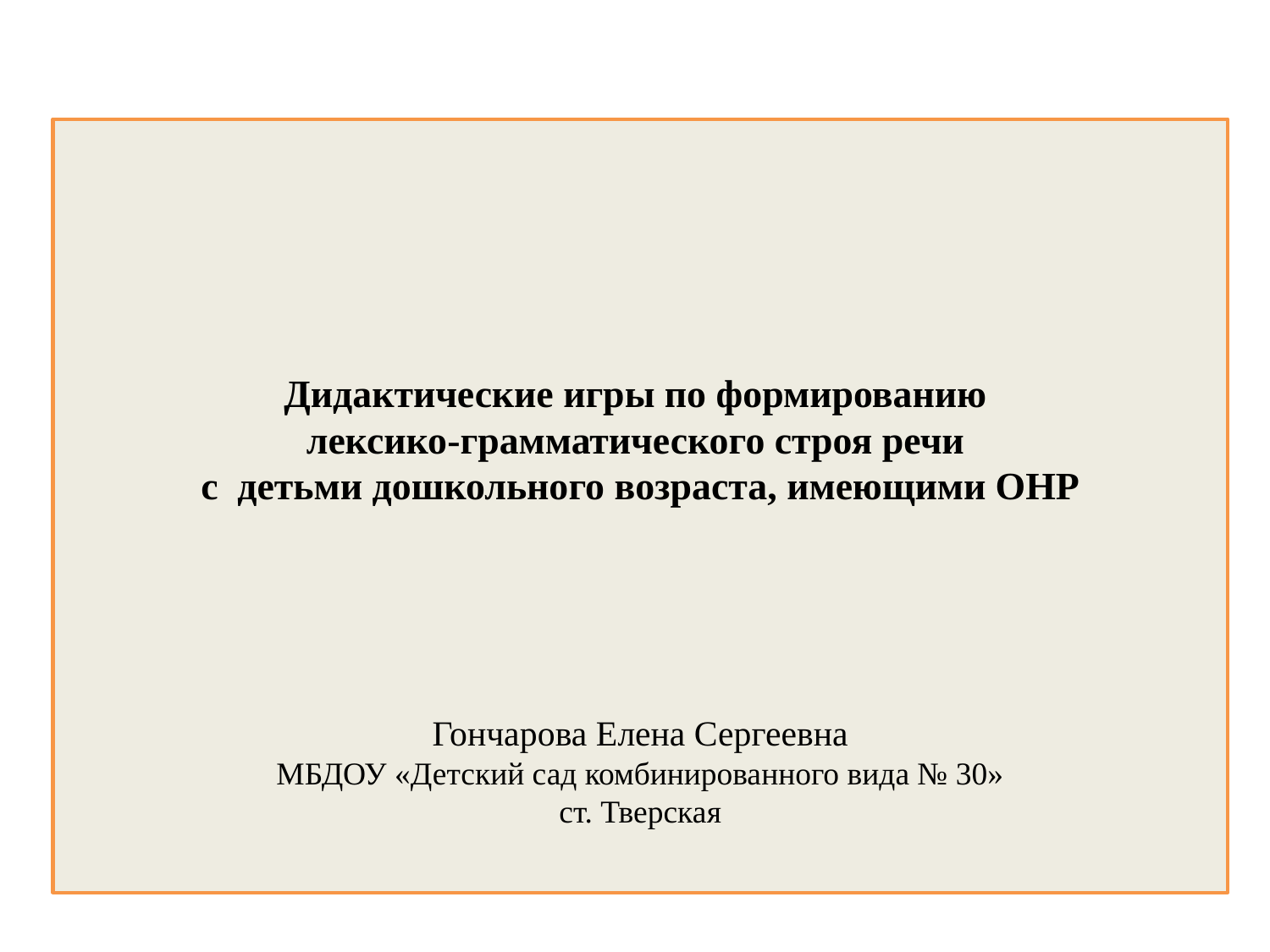

# Дидактические игры по формированию лексико-грамматического строя речи с  детьми дошкольного возраста, имеющими ОНР Гончарова Елена Сергеевна МБДОУ «Детский сад комбинированного вида № 30» ст. Тверская